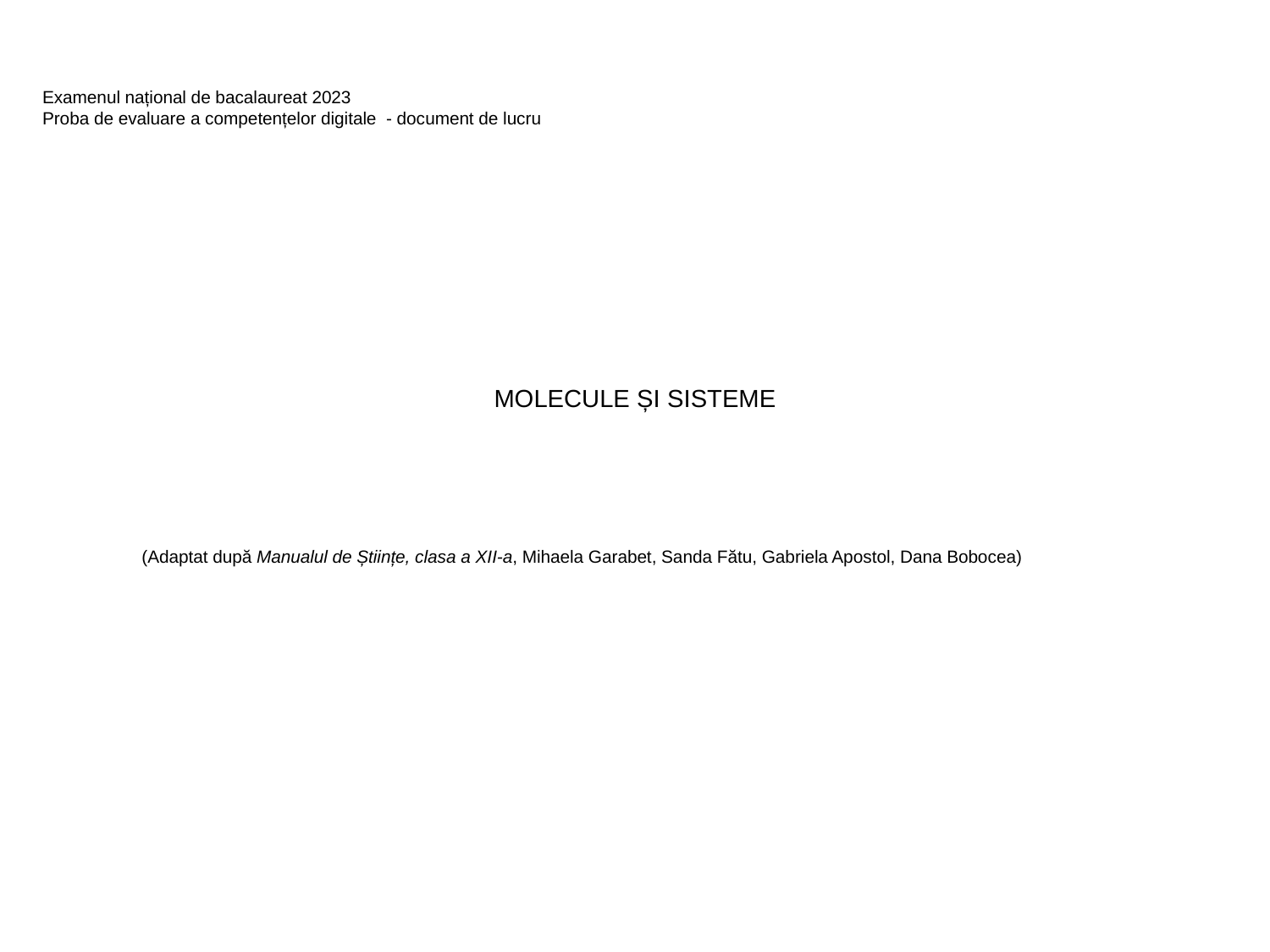

Examenul național de bacalaureat 2023
Proba de evaluare a competențelor digitale  - document de lucru
# MOLECULE ȘI SISTEME
(Adaptat după Manualul de Științe, clasa a XII-a, Mihaela Garabet, Sanda Fătu, Gabriela Apostol, Dana Bobocea)